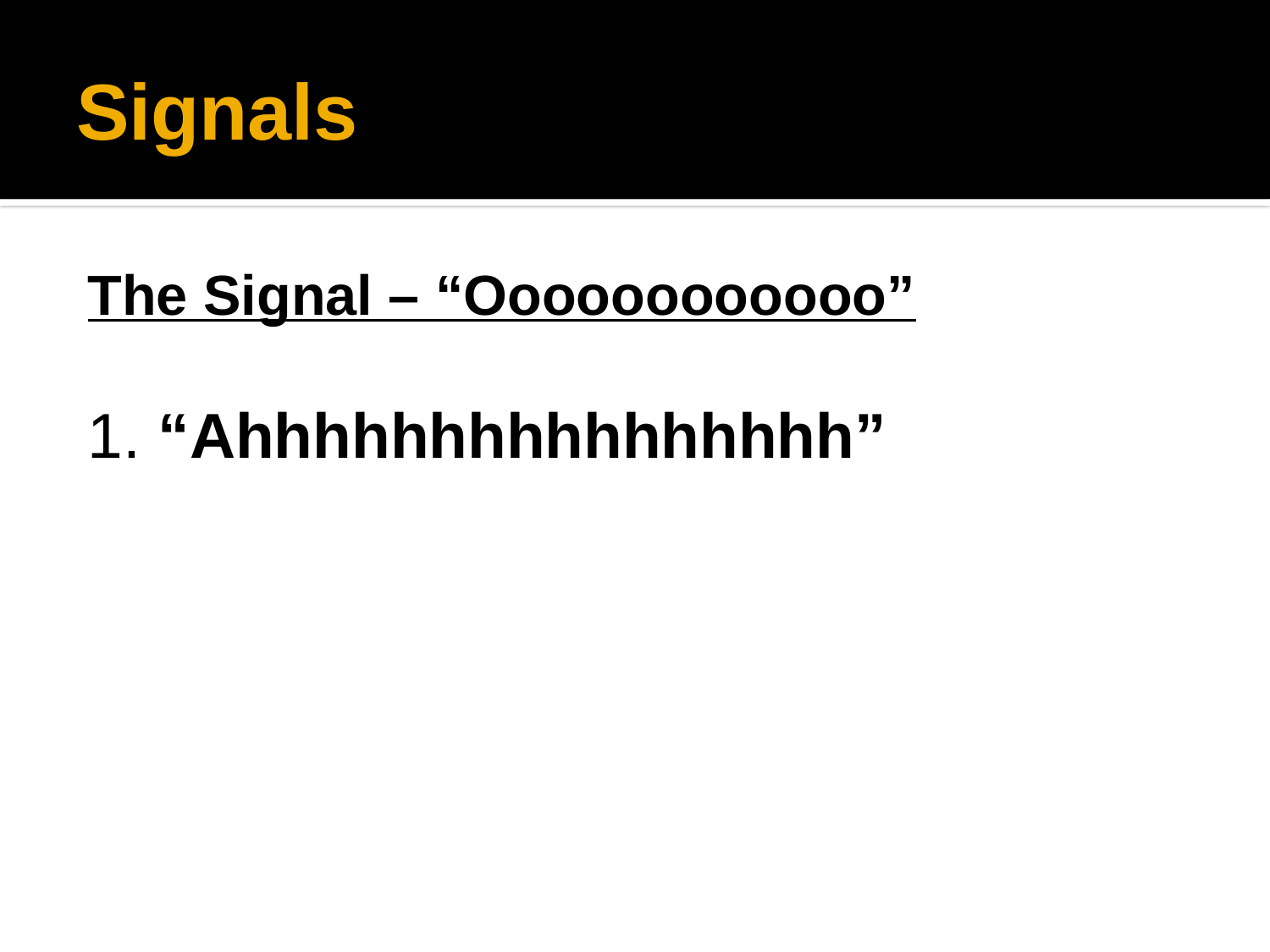

# Signals
The Signal – “Oooooooooooo”

1. “Ahhhhhhhhhhhhhhhh”